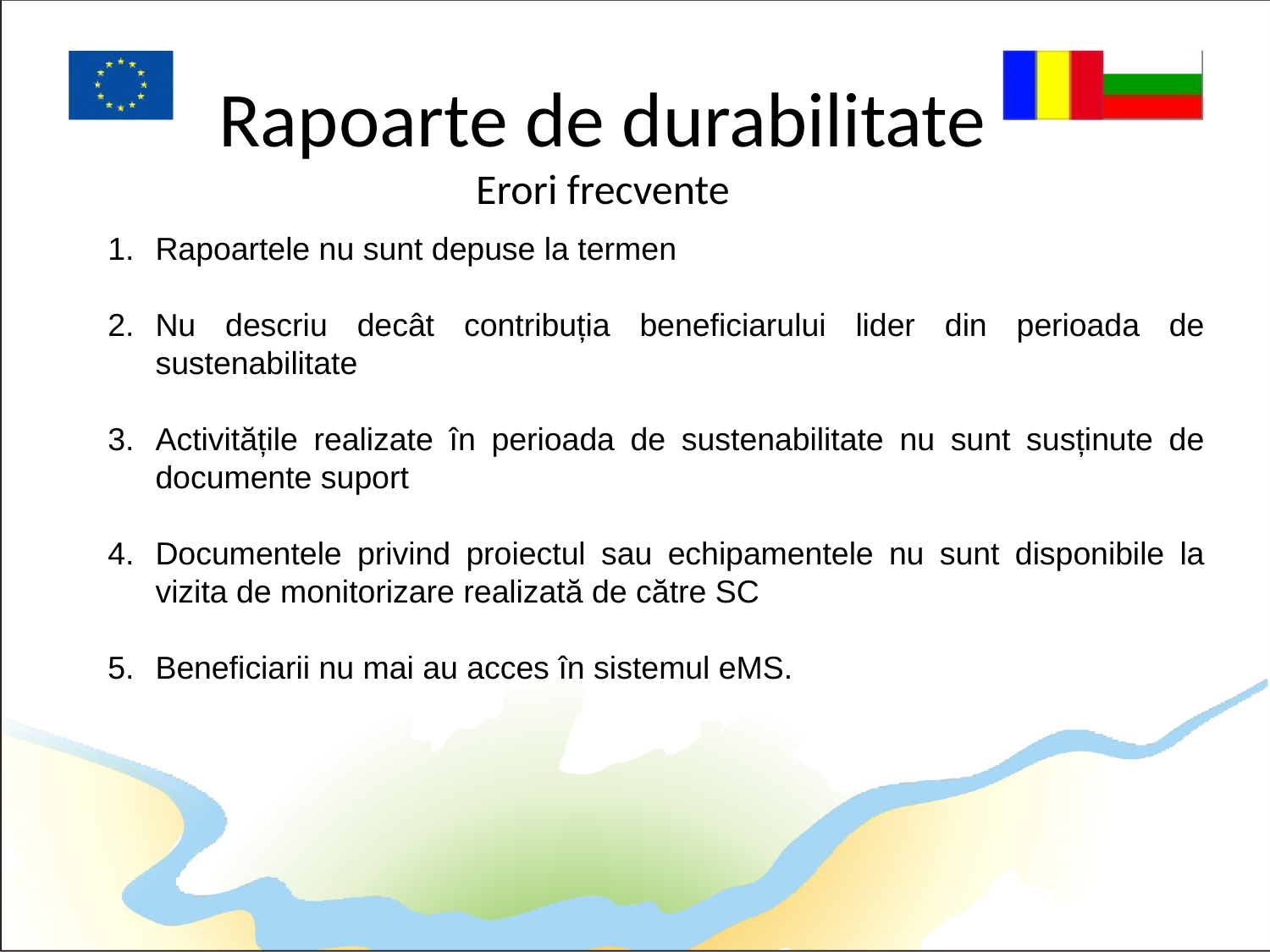

# Rapoarte de durabilitate Erori frecvente
Rapoartele nu sunt depuse la termen

Nu descriu decât contribuția beneficiarului lider din perioada de sustenabilitate

Activitățile realizate în perioada de sustenabilitate nu sunt susținute de documente suport

Documentele privind proiectul sau echipamentele nu sunt disponibile la vizita de monitorizare realizată de către SC

Beneficiarii nu mai au acces în sistemul eMS.